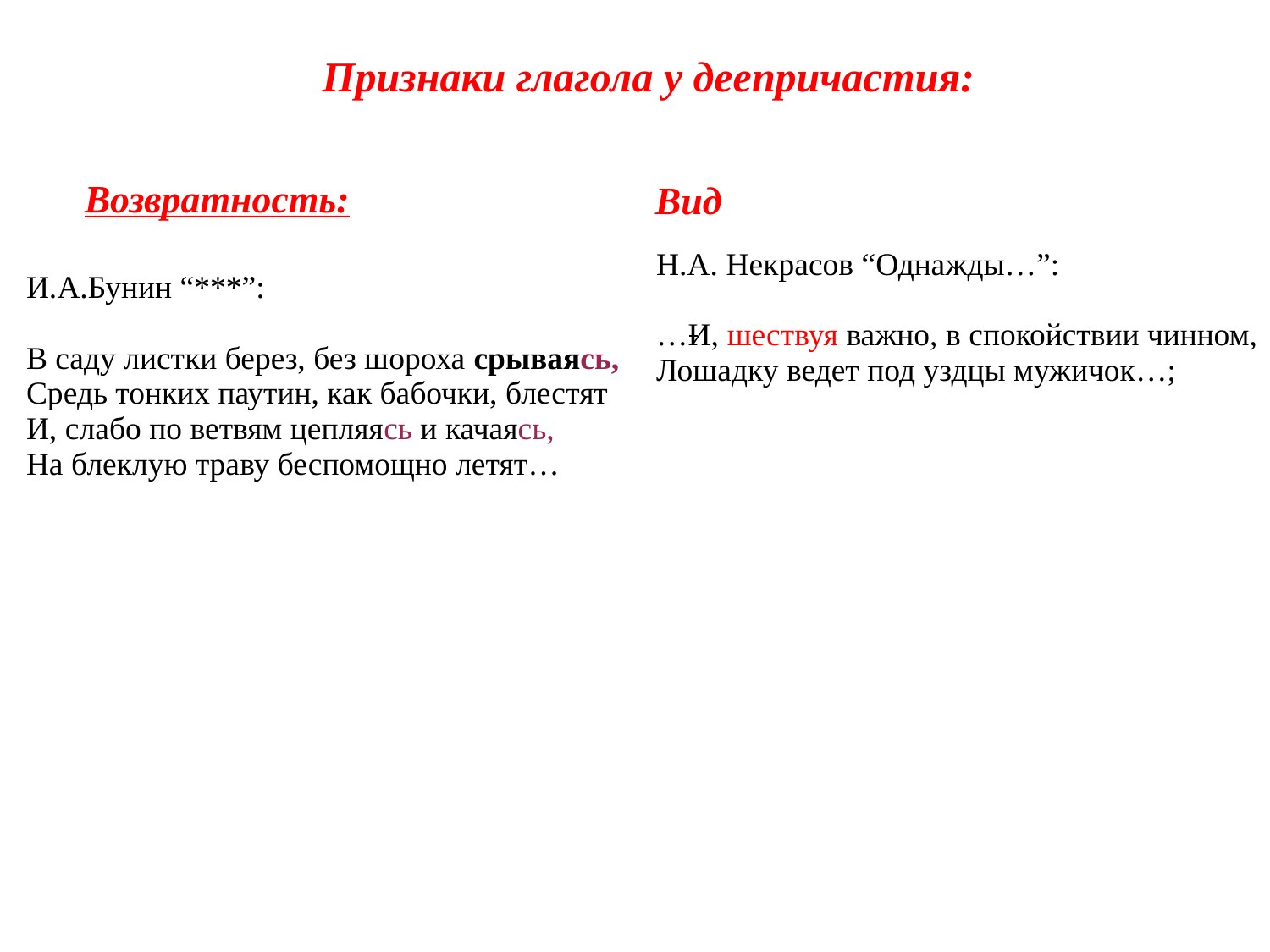

Признаки глагола у деепричастия:

Вид

Возвратность:

Н.А. Некрасов “Однажды…”:

…И, шествуя важно, в спокойствии чинном,
Лошадку ведет под уздцы мужичок…;
И.А.Бунин “***”:

В саду листки берез, без шороха срываясь,
Средь тонких паутин, как бабочки, блестят
И, слабо по ветвям цепляясь и качаясь,
На блеклую траву беспомощно летят…